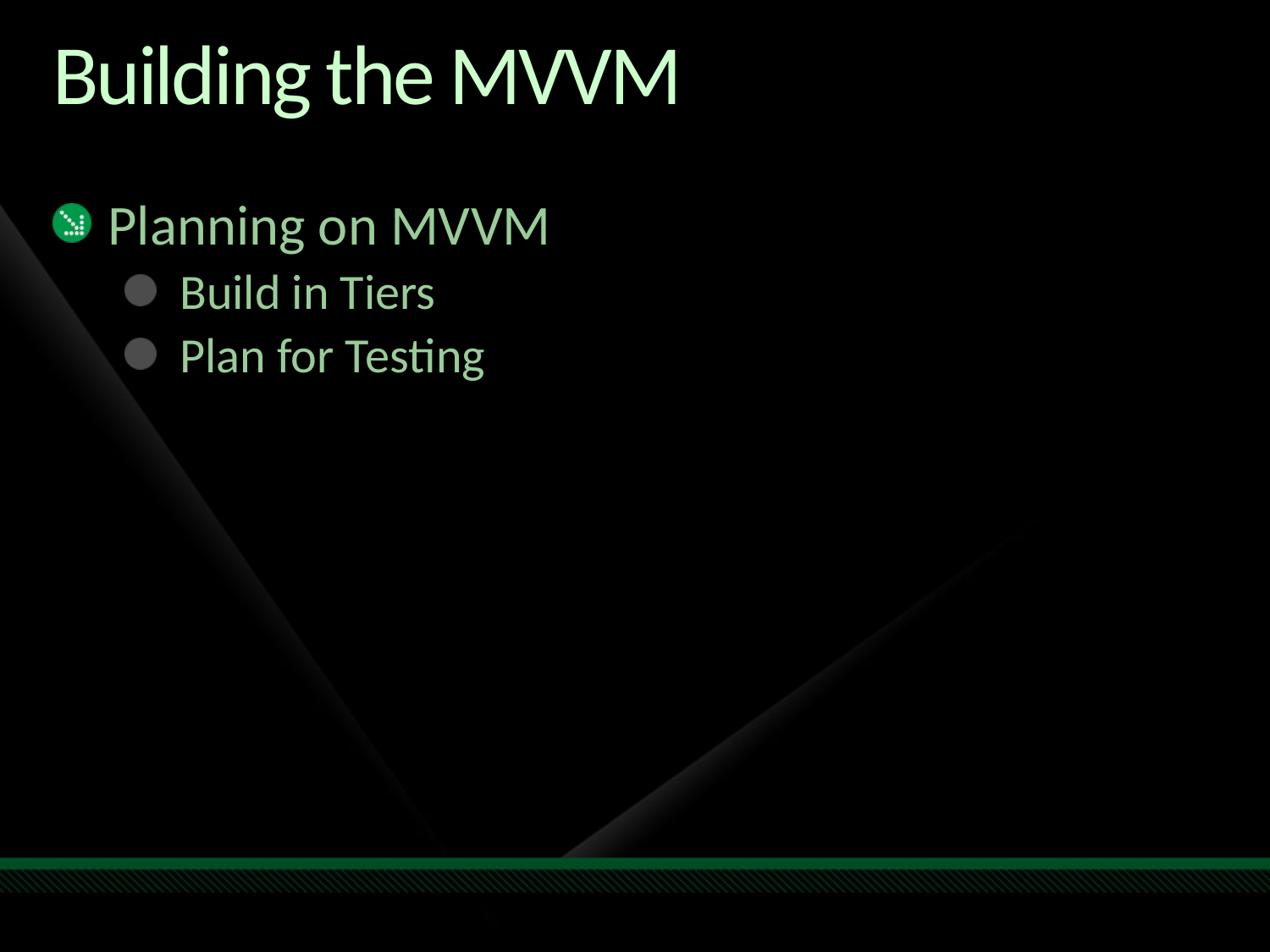

# Building the MVVM
Planning on MVVM
Build in Tiers
Plan for Testing